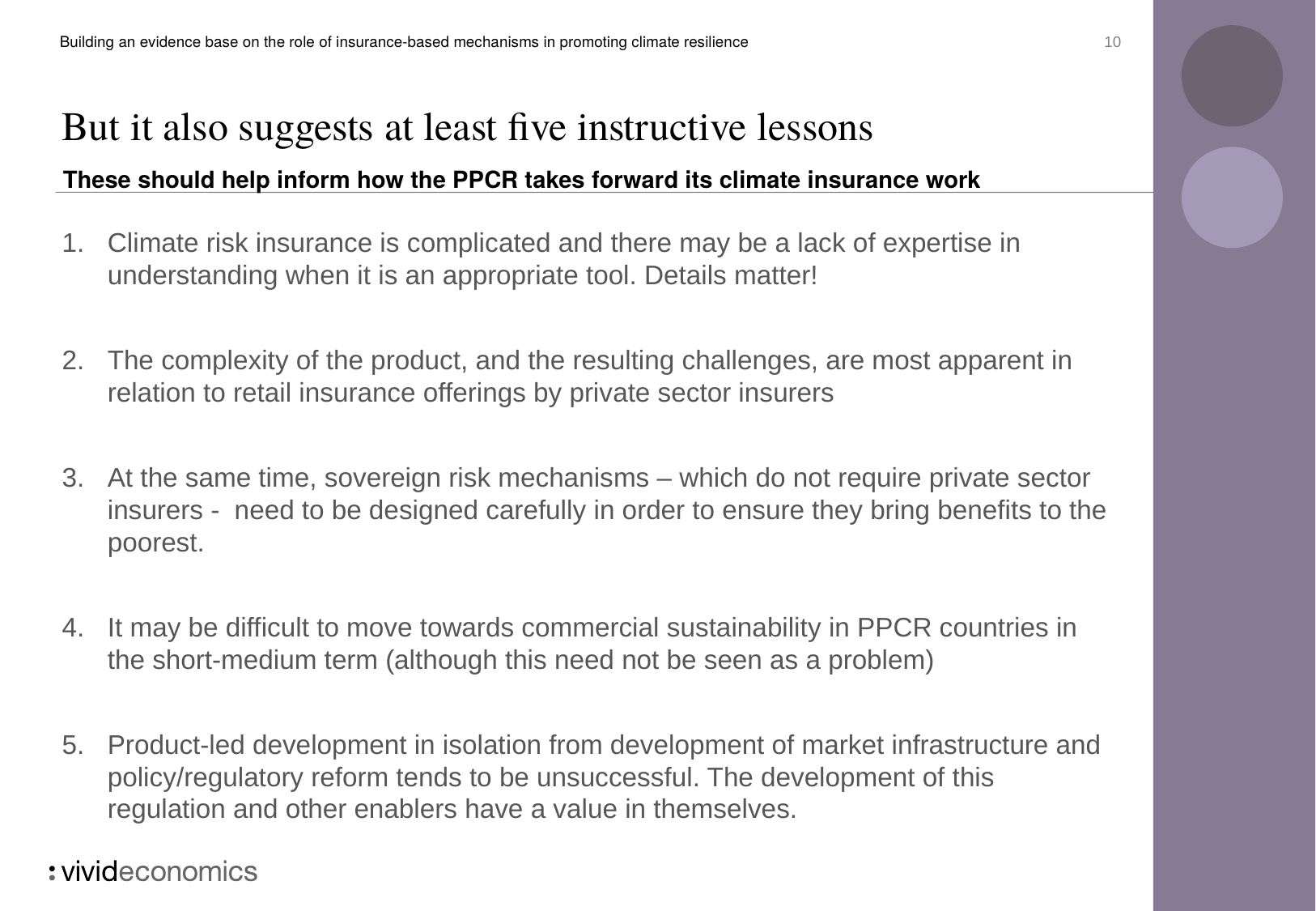

10
Building an evidence base on the role of insurance-based mechanisms in promoting climate resilience
# But it also suggests at least five instructive lessons
These should help inform how the PPCR takes forward its climate insurance work
Climate risk insurance is complicated and there may be a lack of expertise in understanding when it is an appropriate tool. Details matter!

The complexity of the product, and the resulting challenges, are most apparent in relation to retail insurance offerings by private sector insurers

At the same time, sovereign risk mechanisms – which do not require private sector insurers -  need to be designed carefully in order to ensure they bring benefits to the poorest.

It may be difficult to move towards commercial sustainability in PPCR countries in the short-medium term (although this need not be seen as a problem)

Product-led development in isolation from development of market infrastructure and policy/regulatory reform tends to be unsuccessful. The development of this regulation and other enablers have a value in themselves.